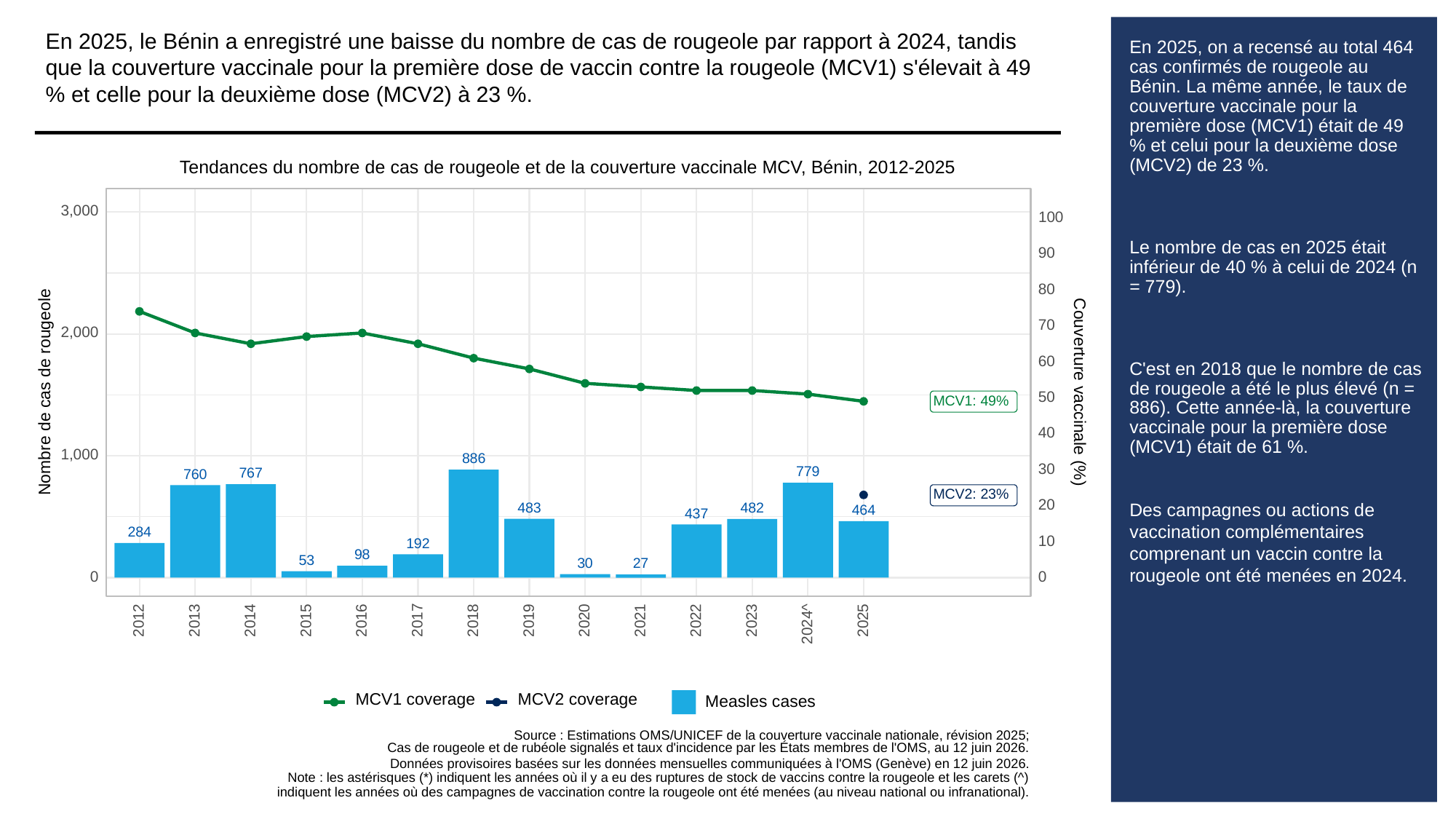

En 2025, le Bénin a enregistré une baisse du nombre de cas de rougeole par rapport à 2024, tandis que la couverture vaccinale pour la première dose de vaccin contre la rougeole (MCV1) s'élevait à 49 % et celle pour la deuxième dose (MCV2) à 23 %.
# En 2025, on a recensé au total 464 cas confirmés de rougeole au Bénin. La même année, le taux de couverture vaccinale pour la première dose (MCV1) était de 49 % et celui pour la deuxième dose (MCV2) de 23 %.

Le nombre de cas en 2025 était inférieur de 40 % à celui de 2024 (n = 779).

C'est en 2018 que le nombre de cas de rougeole a été le plus élevé (n = 886). Cette année-là, la couverture vaccinale pour la première dose (MCV1) était de 61 %.

Des campagnes ou actions de vaccination complémentaires comprenant un vaccin contre la rougeole ont été menées en 2024.

Tendances du nombre de cas de rougeole et de la couverture vaccinale MCV, Bénin, 2012-2025

3,000

100
90

80

70
2,000

60

Couverture vaccinale (%)
Nombre de cas de rougeole

50

MCV1: 49%

40
1,000
886

30
779
767
760

MCV2: 23%

20
483
482
464
437

284
10
192

98

53
30
27

0
0

2013
2023
2012
2014
2015
2016
2017
2018
2019
2020
2021
2022
2025
2024^

MCV1 coverage
MCV2 coverage
Measles cases

Source : Estimations OMS/UNICEF de la couverture vaccinale nationale, révision 2025;
Cas de rougeole et de rubéole signalés et taux d'incidence par les États membres de l'OMS, au 12 juin 2026.
Données provisoires basées sur les données mensuelles communiquées à l'OMS (Genève) en 12 juin 2026.
Note : les astérisques (*) indiquent les années où il y a eu des ruptures de stock de vaccins contre la rougeole et les carets (^)
indiquent les années où des campagnes de vaccination contre la rougeole ont été menées (au niveau national ou infranational).